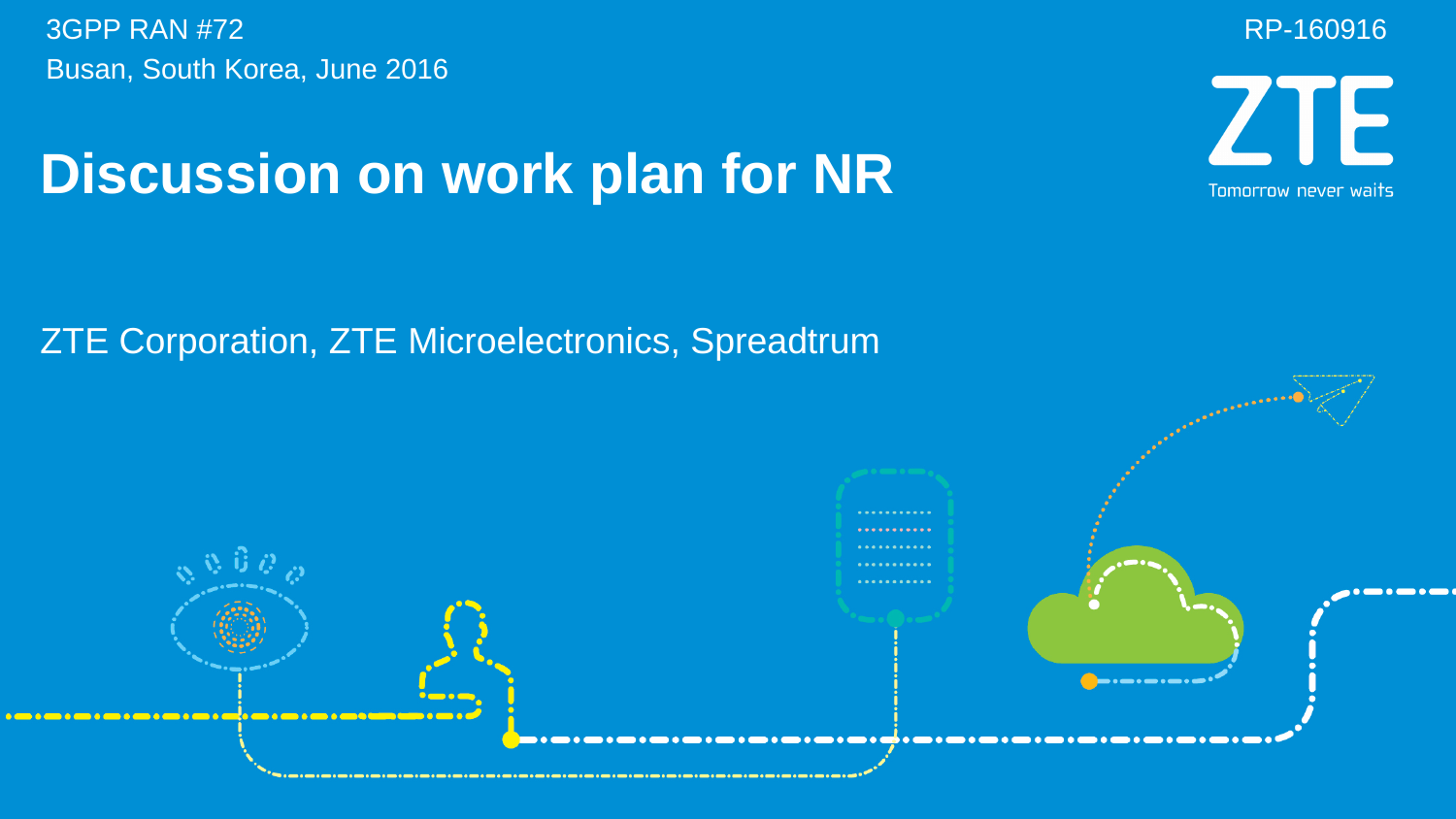

3GPP RAN #72
Busan, South Korea, June 2016
RP-160916
# Discussion on work plan for NR
ZTE Corporation, ZTE Microelectronics, Spreadtrum